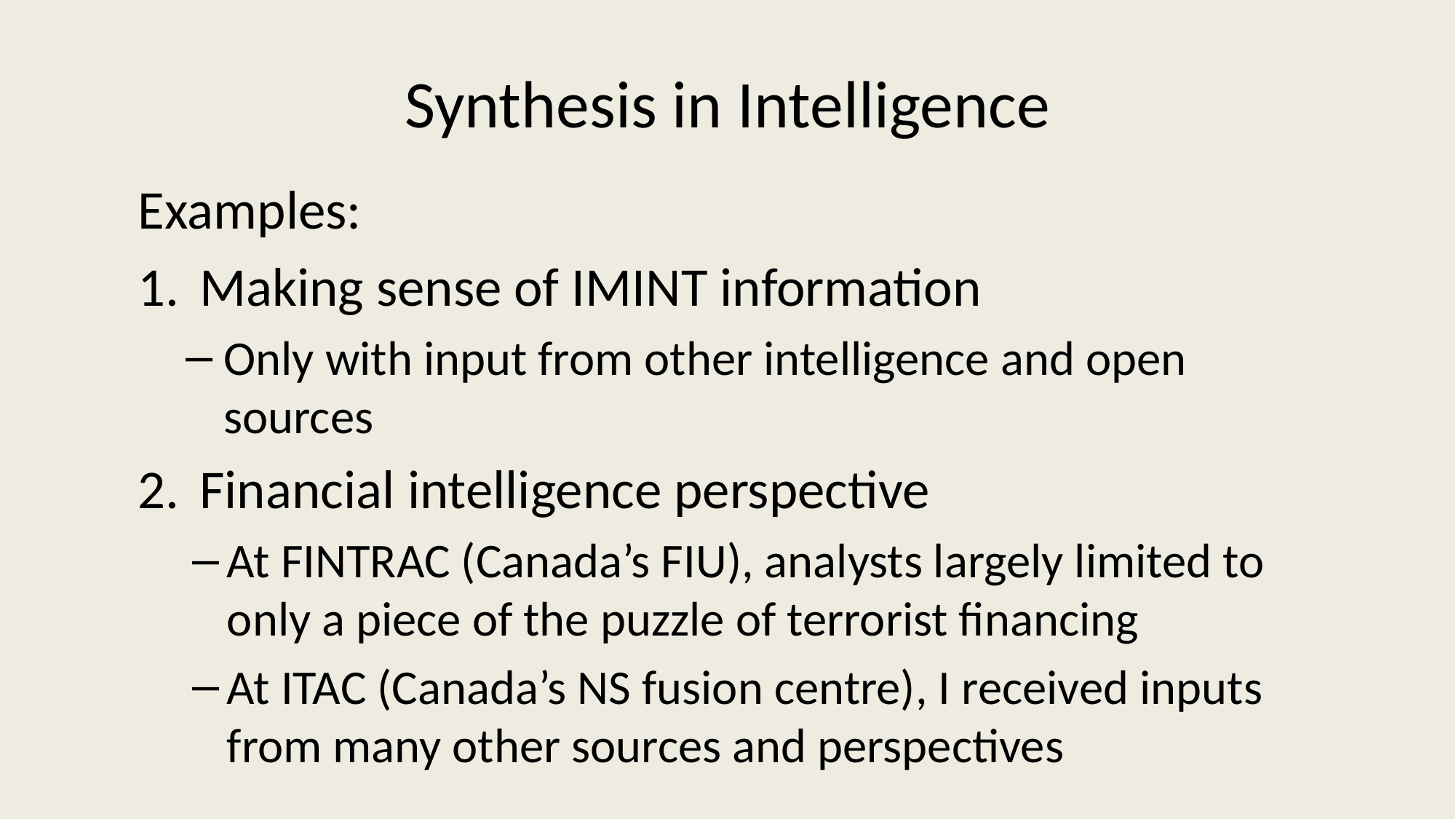

# Synthesis in Intelligence
Examples:
Making sense of IMINT information
Only with input from other intelligence and open sources
Financial intelligence perspective
At FINTRAC (Canada’s FIU), analysts largely limited to only a piece of the puzzle of terrorist financing
At ITAC (Canada’s NS fusion centre), I received inputs from many other sources and perspectives